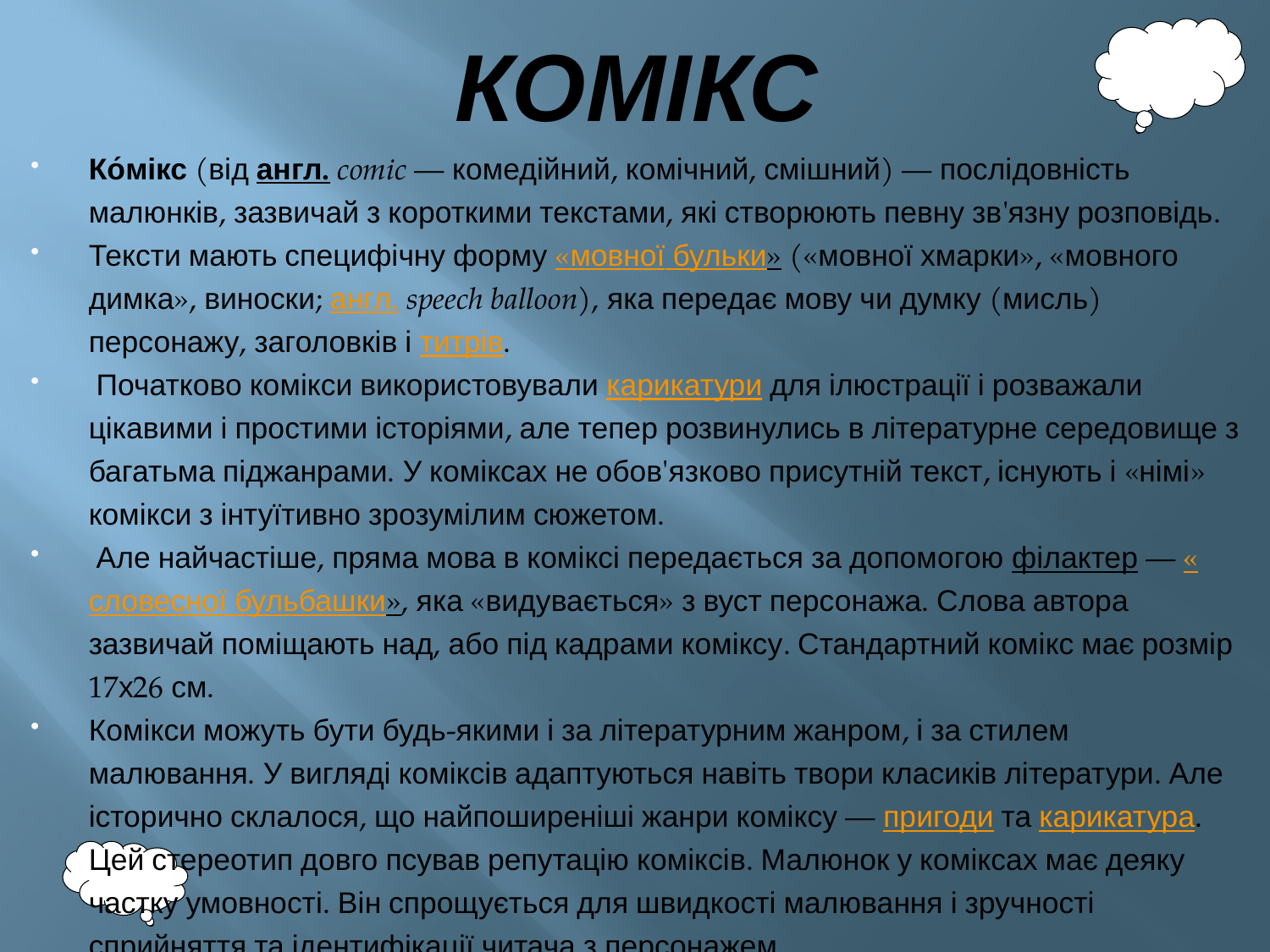

# КОМІКС

Ко́мікс (від англ. comic — комедійний, комічний, смішний) — послідовність малюнків, зазвичай з короткими текстами, які створюють певну зв'язну розповідь.
Тексти мають специфічну форму «мовної бульки» («мовної хмарки», «мовного димка», виноски; англ. speech balloon), яка передає мову чи думку (мисль) персонажу, заголовків і титрів.
 Початково комікси використовували карикатури для ілюстрації і розважали цікавими і простими історіями, але тепер розвинулись в літературне середовище з багатьма піджанрами. У коміксах не обов'язково присутній текст, існують і «німі» комікси з інтуїтивно зрозумілим сюжетом.
 Але найчастіше, пряма мова в коміксі передається за допомогою філактер — «словесної бульбашки», яка «видувається» з вуст персонажа. Слова автора зазвичай поміщають над, або під кадрами коміксу. Стандартний комікс має розмір 17х26 см.
Комікси можуть бути будь-якими і за літературним жанром, і за стилем малювання. У вигляді коміксів адаптуються навіть твори класиків літератури. Але історично склалося, що найпоширеніші жанри коміксу — пригоди та карикатура. Цей стереотип довго псував репутацію коміксів. Малюнок у коміксах має деяку частку умовності. Він спрощується для швидкості малювання і зручності сприйняття та ідентифікації читача з персонажем.
За об'ємом комікси варіюються від коротких «стрипів» до об'ємних графічних романів і серіалів з безліччю випусків.